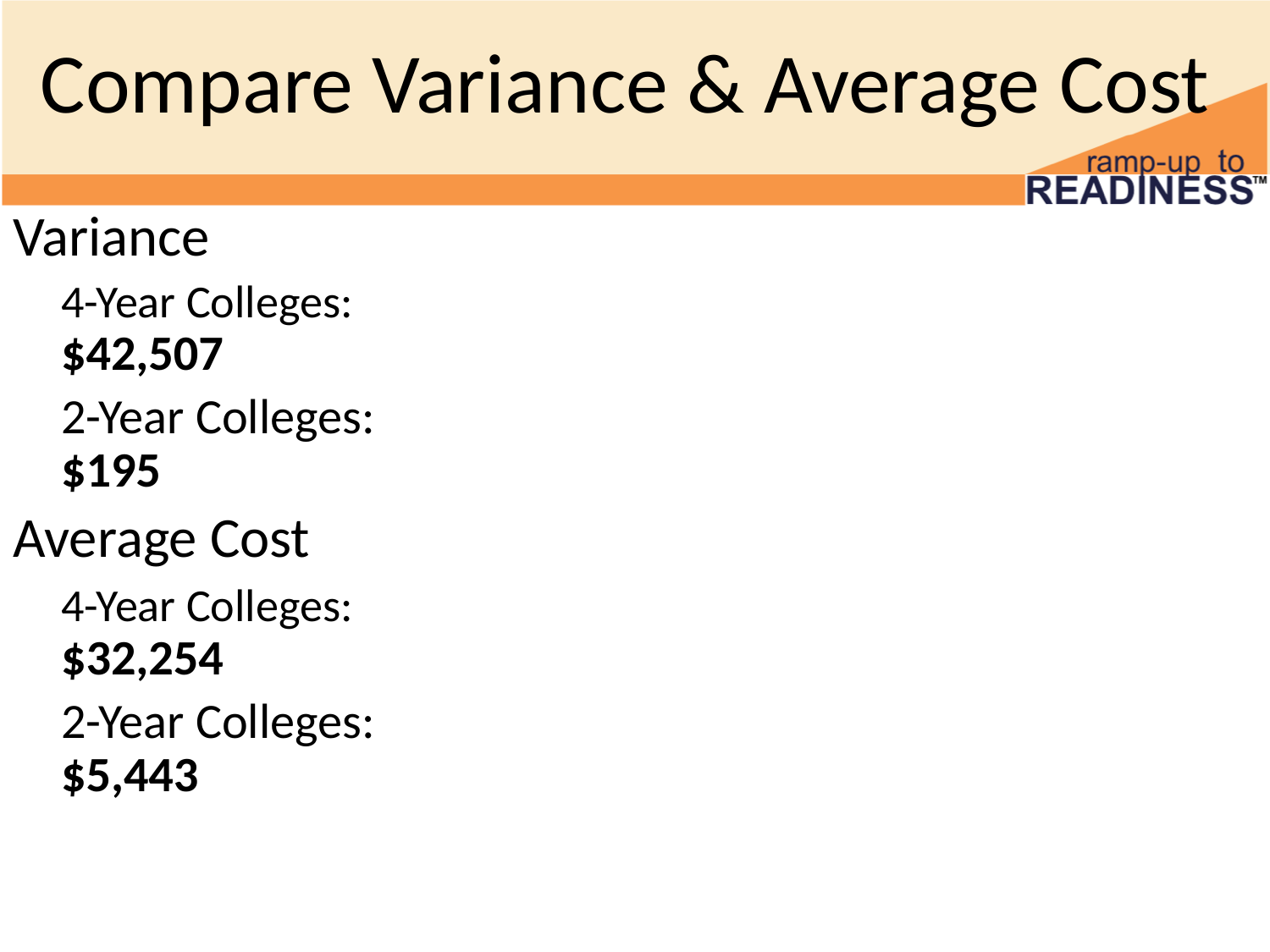

# Compare Variance & Average Cost
Variance
4-Year Colleges: 							$42,507
2-Year Colleges: 						           $195
Average Cost
4-Year Colleges: 							 $32,254
2-Year Colleges:						 	   $5,443